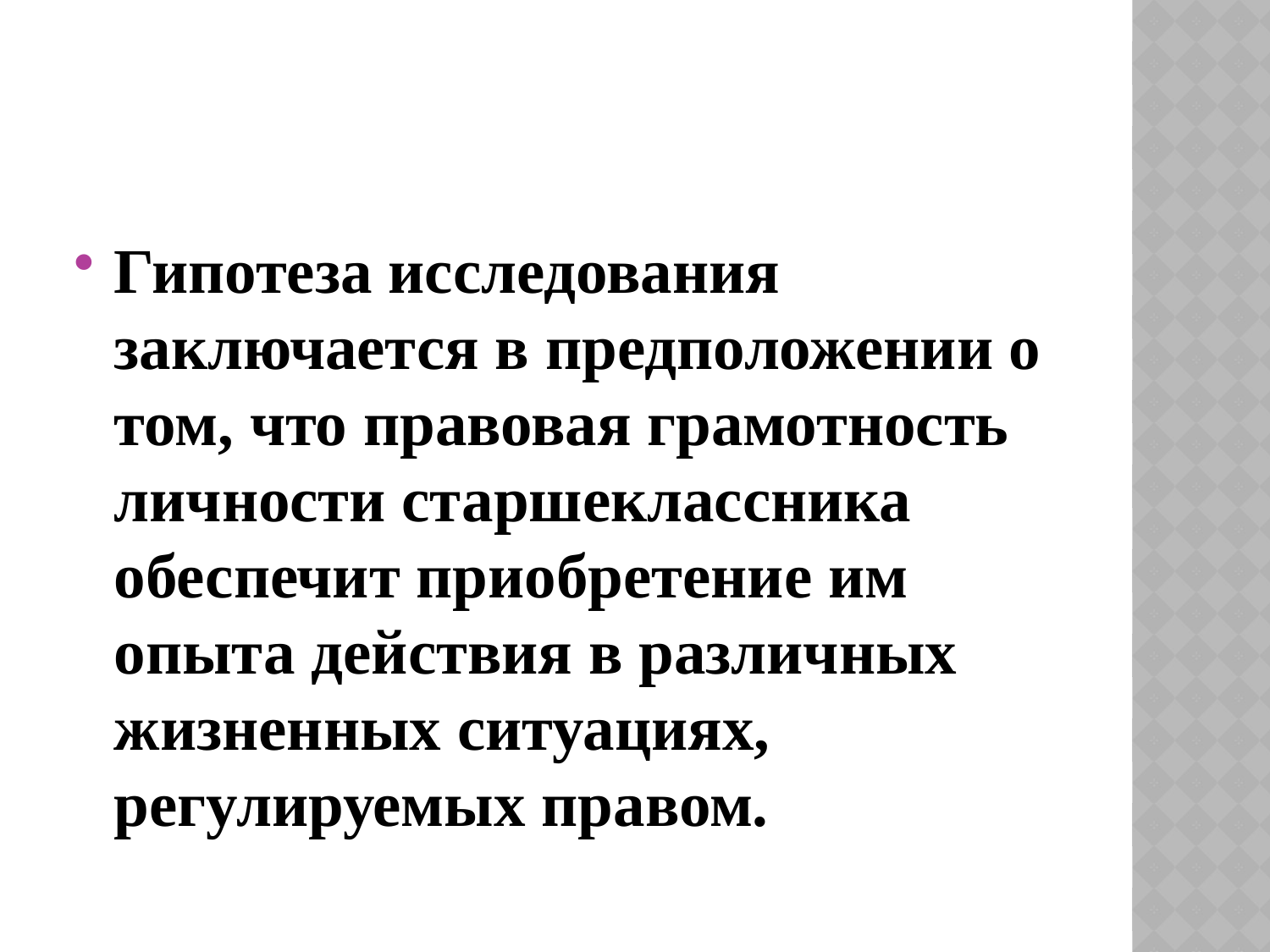

#
Гипотеза исследования заключается в предположении о том, что правовая грамотность  личности старшеклассника обеспечит приобретение им опыта действия в различных жизненных ситуациях, регулируемых правом.